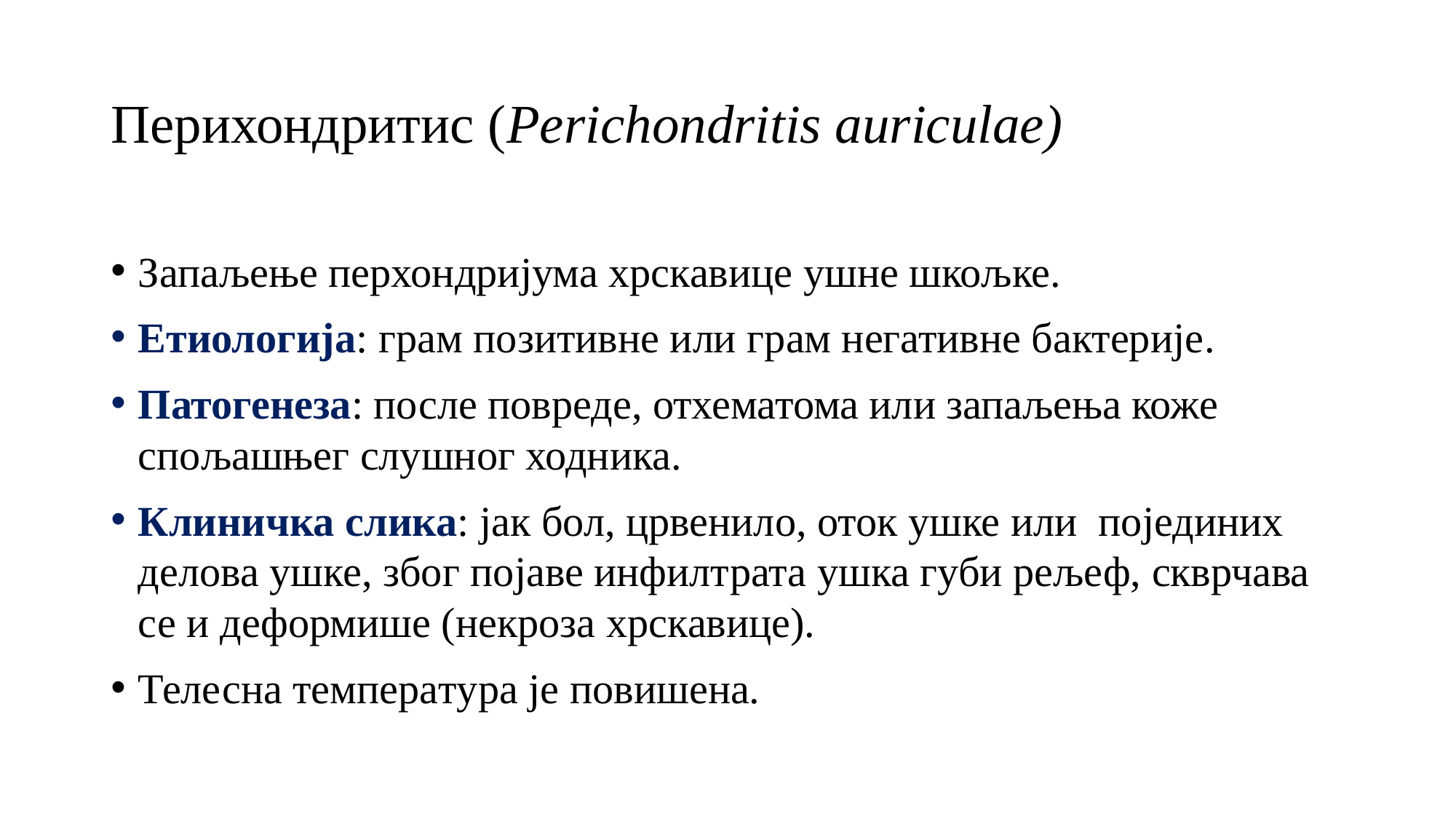

Перихондритис (Perichondritis auriculae)

Запаљење перхондријума хрскавице ушне шкољке.
Етиологија: грам позитивне или грам негативне бактерије.
Патогенеза: после повреде, отхематома или запаљења коже спољашњег слушног ходника.
Клиничка слика: јак бол, црвенило, оток ушке или  појединих делова ушке, због појаве инфилтрата ушка губи рељеф, скврчава се и деформише (некроза хрскавице).
Телесна температура је повишена.